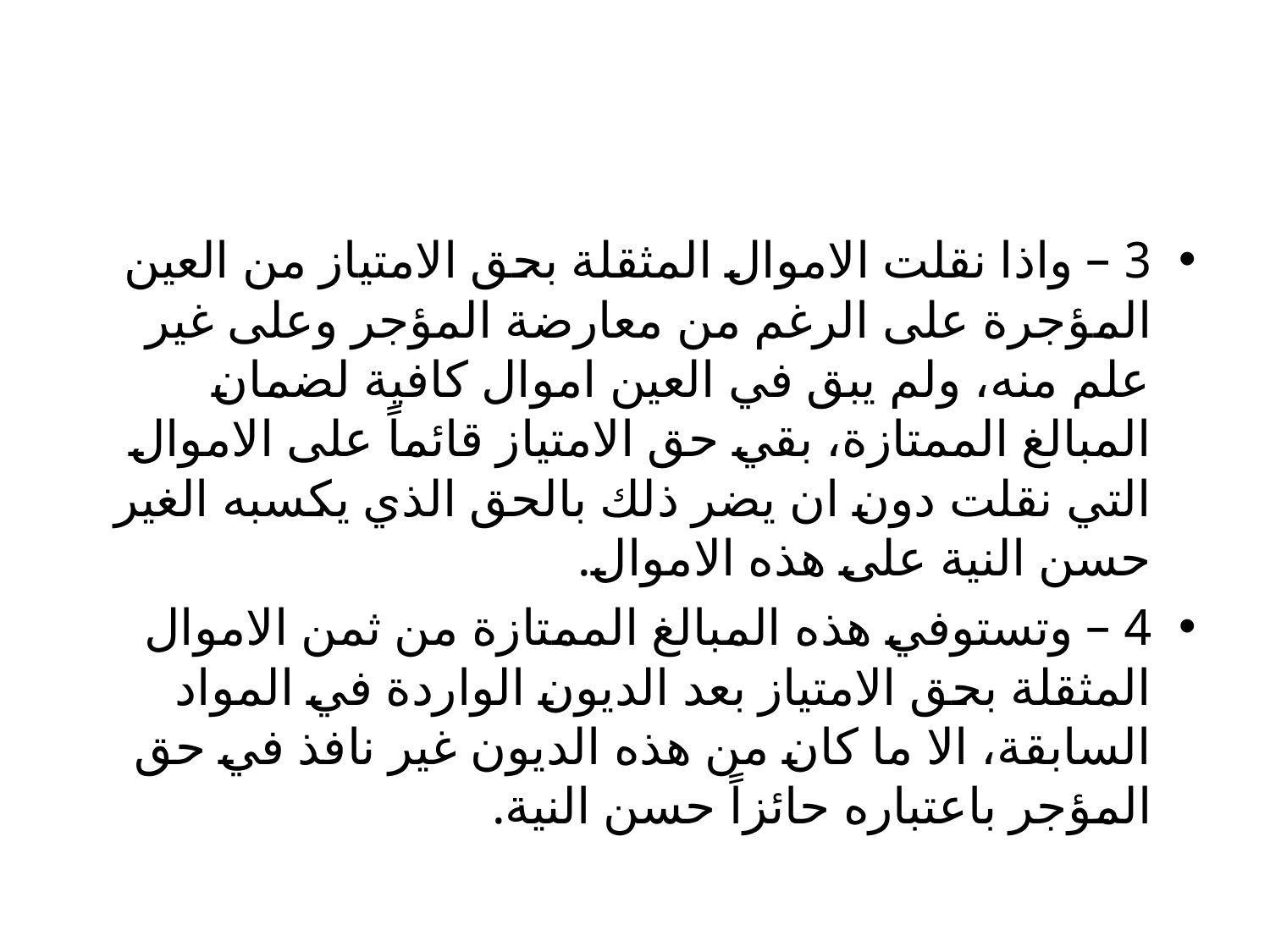

#
3 – واذا نقلت الاموال المثقلة بحق الامتیاز من العین المؤجرة على الرغم من معارضة المؤجر وعلى غیر علم منه، ولم يبق في العین اموال كافیة لضمان المبالغ الممتازة، بقي حق الامتیاز قائماً على الاموال التي نقلت دون ان يضر ذلك بالحق الذي يكسبه الغیر حسن النیة على ھذه الاموال.
4 – وتستوفي ھذه المبالغ الممتازة من ثمن الاموال المثقلة بحق الامتیاز بعد الديون الواردة في المواد السابقة، الا ما كان من ھذه الديون غیر نافذ في حق المؤجر باعتباره حائزاً حسن النیة.